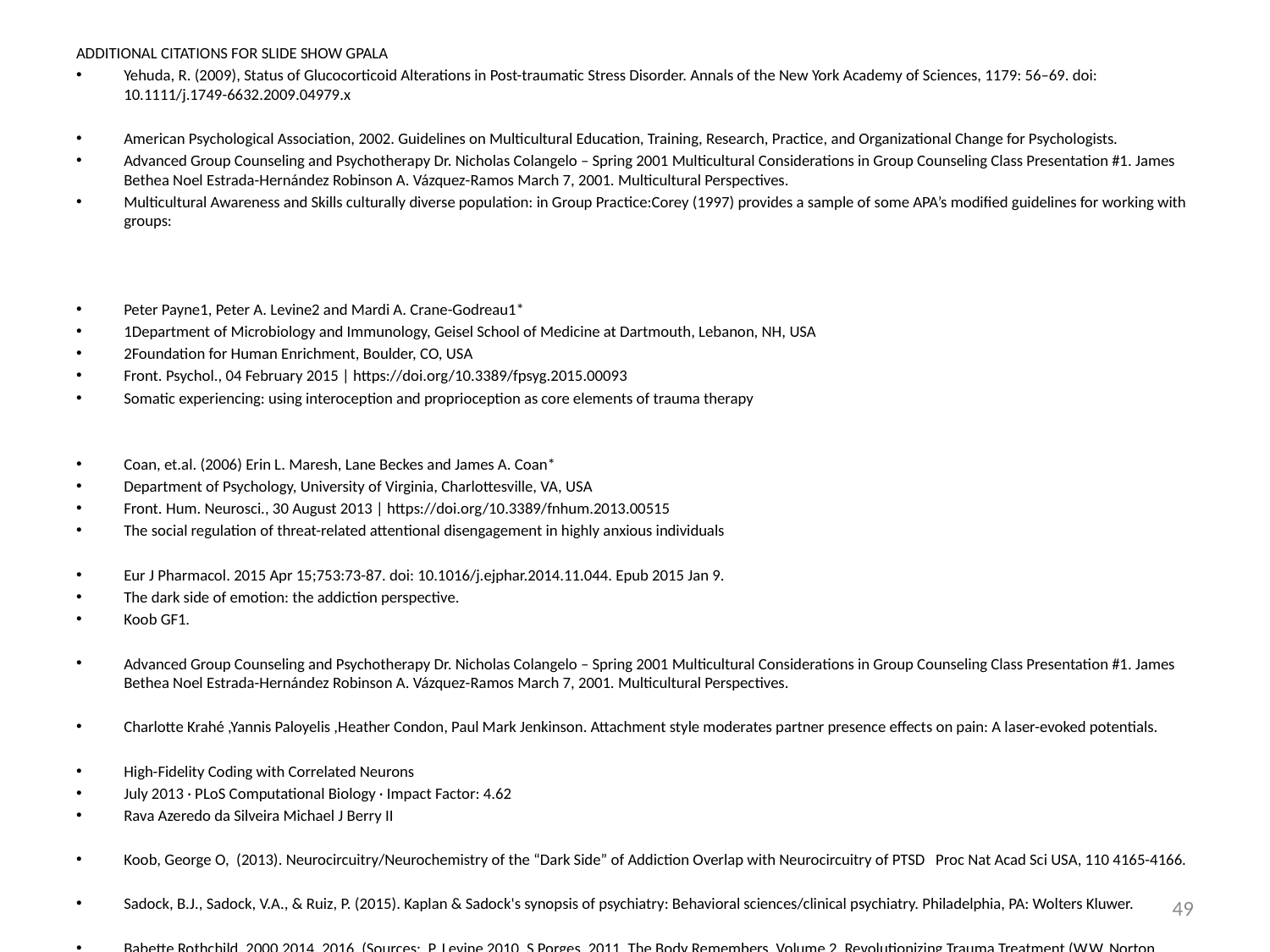

ADDITIONAL CITATIONS FOR SLIDE SHOW GPALA
Yehuda, R. (2009), Status of Glucocorticoid Alterations in Post-traumatic Stress Disorder. Annals of the New York Academy of Sciences, 1179: 56–69. doi: 10.1111/j.1749-6632.2009.04979.x

American Psychological Association, 2002. Guidelines on Multicultural Education, Training, Research, Practice, and Organizational Change for Psychologists.
Advanced Group Counseling and Psychotherapy Dr. Nicholas Colangelo – Spring 2001 Multicultural Considerations in Group Counseling Class Presentation #1. James Bethea Noel Estrada-Hernández Robinson A. Vázquez-Ramos March 7, 2001. Multicultural Perspectives.
Multicultural Awareness and Skills culturally diverse population: in Group Practice:Corey (1997) provides a sample of some APA’s modified guidelines for working with groups:

Peter Payne1, Peter A. Levine2 and Mardi A. Crane-Godreau1*
1Department of Microbiology and Immunology, Geisel School of Medicine at Dartmouth, Lebanon, NH, USA
2Foundation for Human Enrichment, Boulder, CO, USA
Front. Psychol., 04 February 2015 | https://doi.org/10.3389/fpsyg.2015.00093
Somatic experiencing: using interoception and proprioception as core elements of trauma therapy

Coan, et.al. (2006) Erin L. Maresh, Lane Beckes and James A. Coan*
Department of Psychology, University of Virginia, Charlottesville, VA, USA
Front. Hum. Neurosci., 30 August 2013 | https://doi.org/10.3389/fnhum.2013.00515
The social regulation of threat-related attentional disengagement in highly anxious individuals

Eur J Pharmacol. 2015 Apr 15;753:73-87. doi: 10.1016/j.ejphar.2014.11.044. Epub 2015 Jan 9.
The dark side of emotion: the addiction perspective.
Koob GF1.

Advanced Group Counseling and Psychotherapy Dr. Nicholas Colangelo – Spring 2001 Multicultural Considerations in Group Counseling Class Presentation #1. James Bethea Noel Estrada-Hernández Robinson A. Vázquez-Ramos March 7, 2001. Multicultural Perspectives.

Charlotte Krahé ,Yannis Paloyelis ,Heather Condon, Paul Mark Jenkinson. Attachment style moderates partner presence effects on pain: A laser-evoked potentials.

High-Fidelity Coding with Correlated Neurons
July 2013 · PLoS Computational Biology · Impact Factor: 4.62
Rava Azeredo da Silveira Michael J Berry II

Koob, George O,  (2013). Neurocircuitry/Neurochemistry of the “Dark Side” of Addiction Overlap with Neurocircuitry of PTSD   Proc Nat Acad Sci USA, 110 4165-4166.

Sadock, B.J., Sadock, V.A., & Ruiz, P. (2015). Kaplan & Sadock's synopsis of psychiatry: Behavioral sciences/clinical psychiatry. Philadelphia, PA: Wolters Kluwer.

Babette Rothchild, 2000,2014, 2016, (Sources:  P. Levine 2010, S Porges, 2011, The Body Remembers, Volume 2, Revolutionizing Trauma Treatment (W.W. Norton, 2017) Table available to order www.norton.com or call 800-233-4830

49